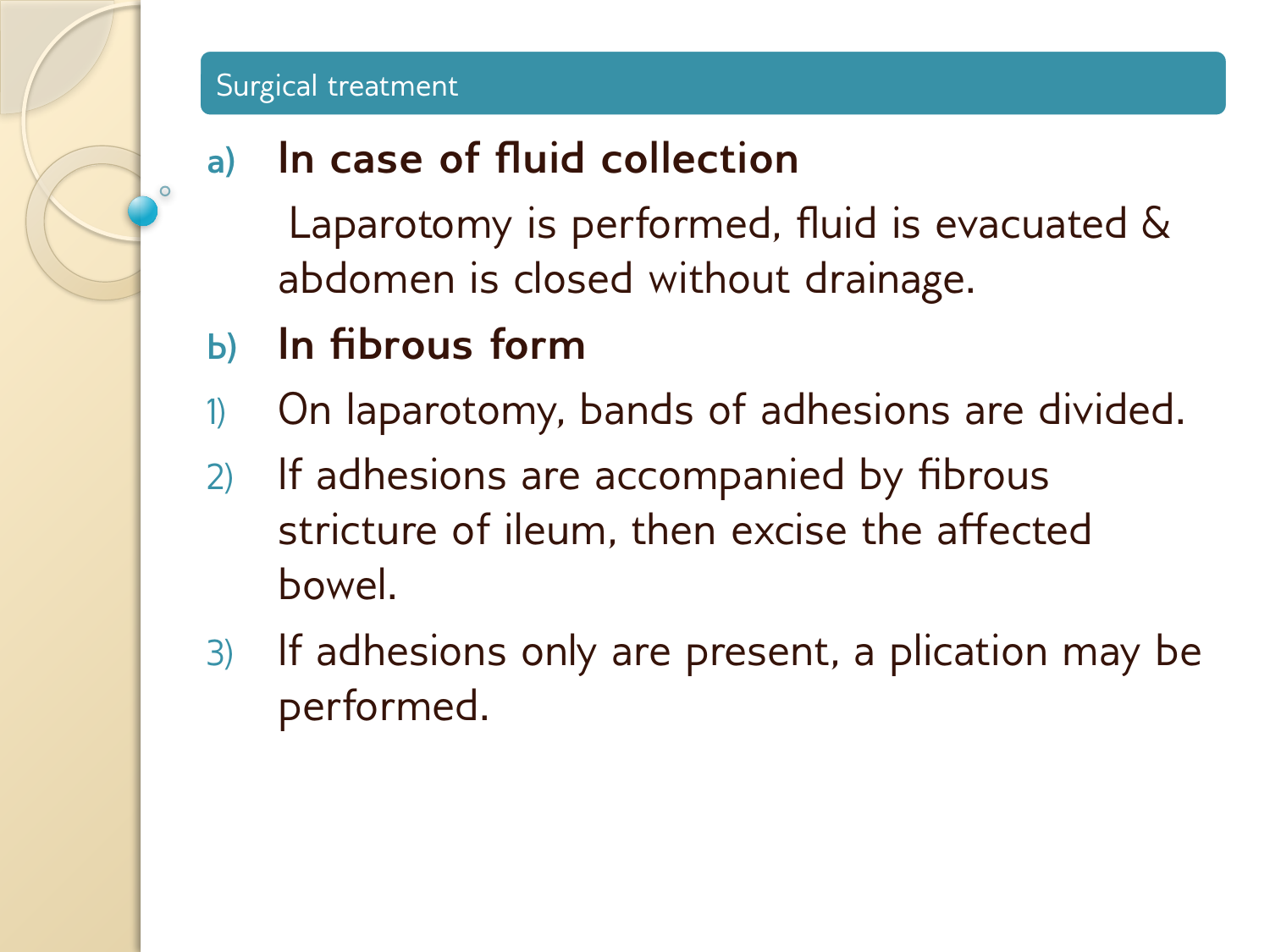

Surgical treatment
In case of fluid collection
      Laparotomy is performed, fluid is evacuated & abdomen is closed without drainage.
In fibrous form
On laparotomy, bands of adhesions are divided.
If adhesions are accompanied by fibrous stricture of ileum, then excise the affected bowel.
If adhesions only are present, a plication may be performed.